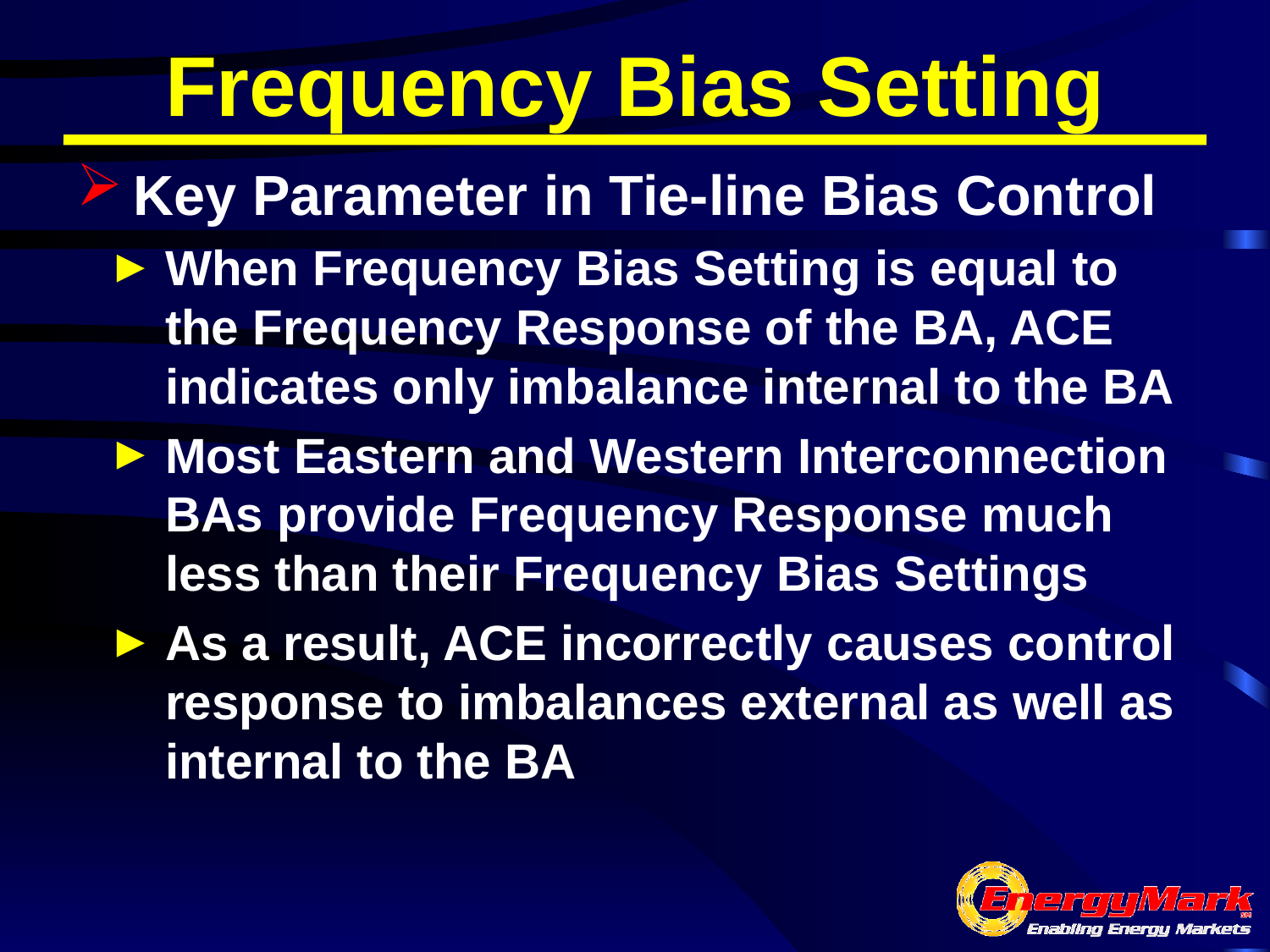

# Frequency Bias Setting
Key Parameter in Tie-line Bias Control
When Frequency Bias Setting is equal to the Frequency Response of the BA, ACE indicates only imbalance internal to the BA
Most Eastern and Western Interconnection BAs provide Frequency Response much less than their Frequency Bias Settings
As a result, ACE incorrectly causes control response to imbalances external as well as internal to the BA